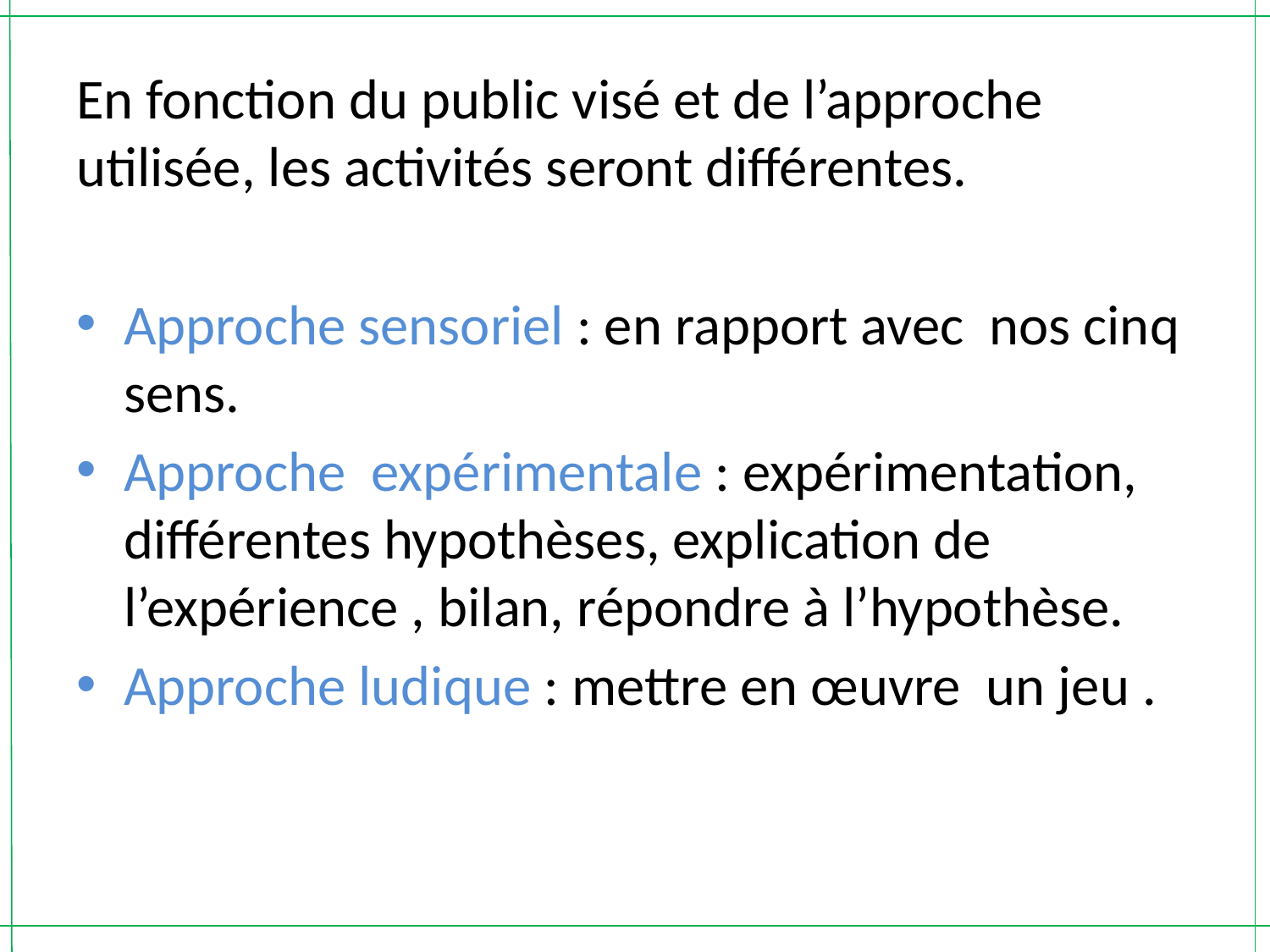

En fonction du public visé et de l’approche utilisée, les activités seront différentes.

Approche sensoriel : en rapport avec  nos cinq sens.
Approche  expérimentale : expérimentation, différentes hypothèses, explication de l’expérience , bilan, répondre à l’hypothèse.
Approche ludique : mettre en œuvre  un jeu .